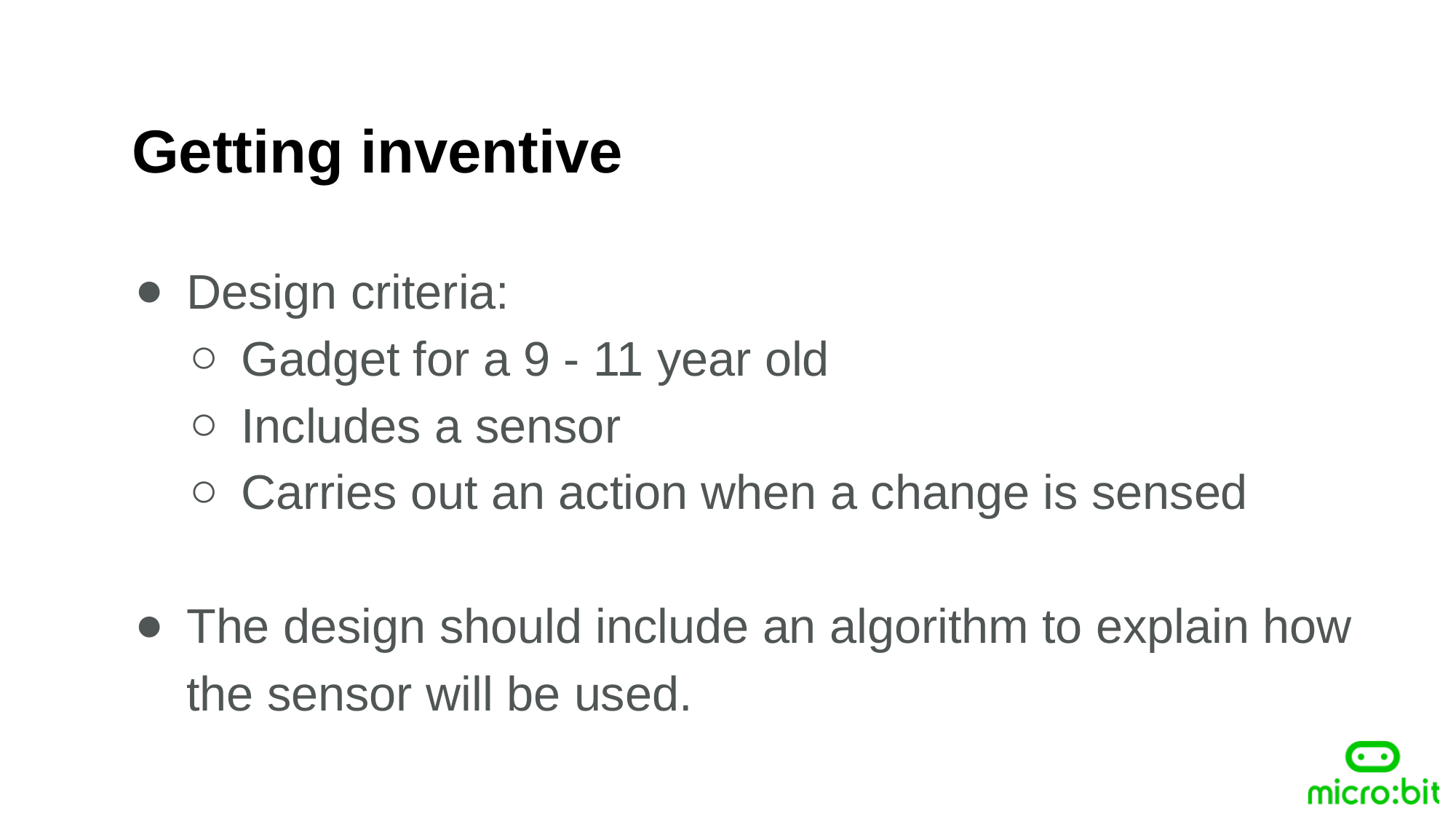

Getting inventive

Design criteria:
Gadget for a 9 - 11 year old
Includes a sensor
Carries out an action when a change is sensed

The design should include an algorithm to explain how the sensor will be used.